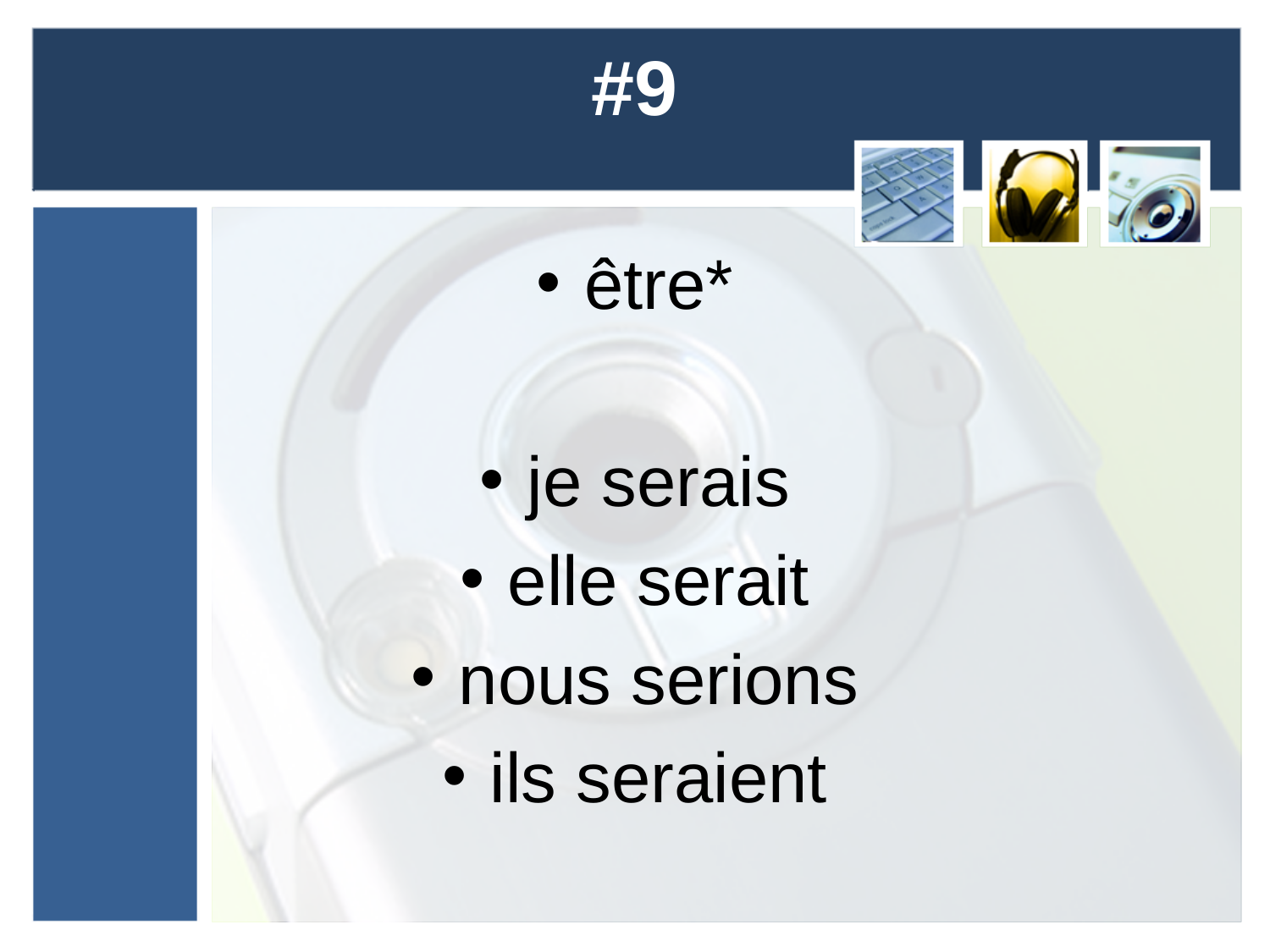

# #9
être*

je serais
elle serait
nous serions
ils seraient